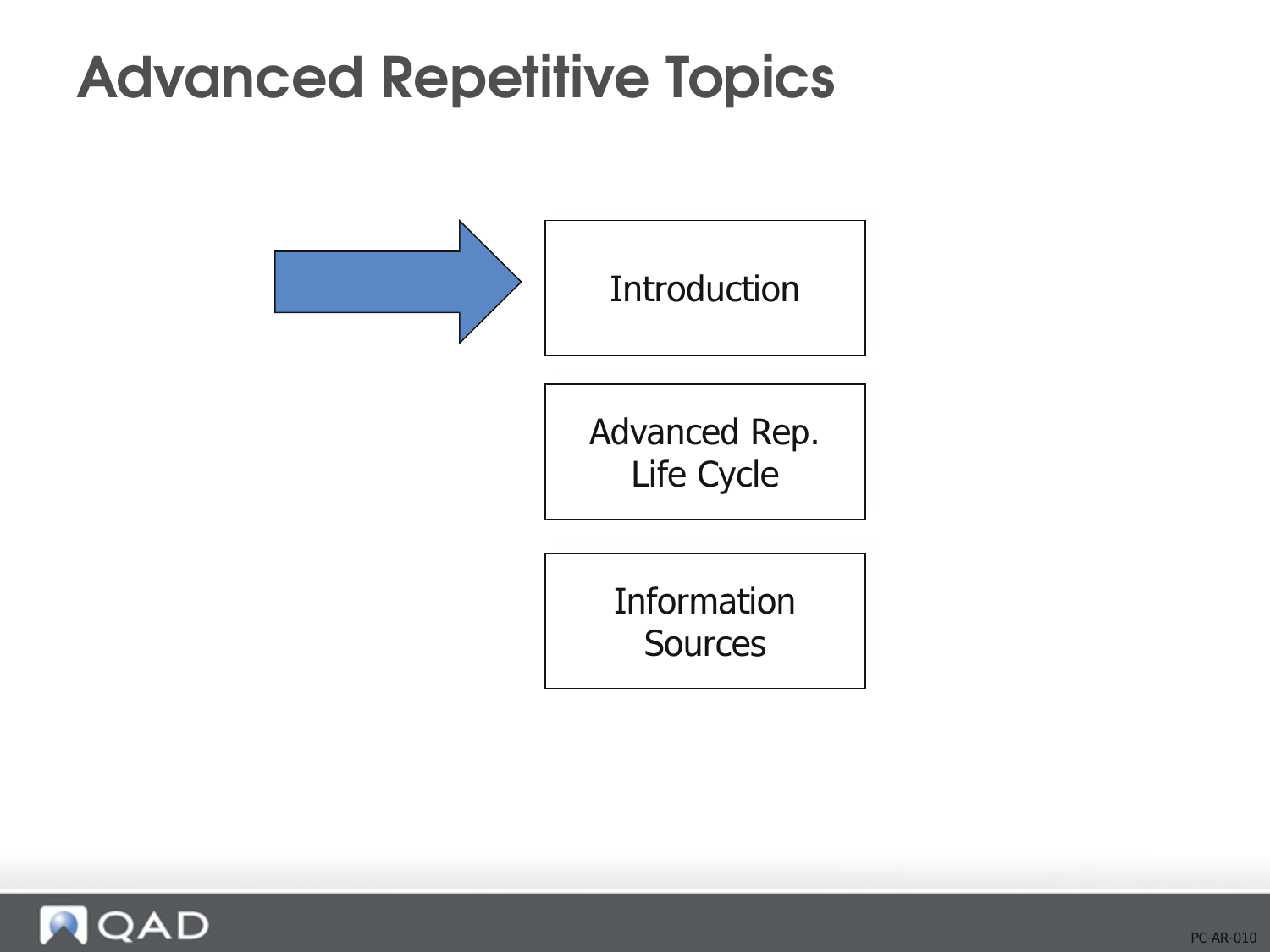

# Advanced Repetitive Topics
Introduction

Advanced Rep. Life Cycle
Information Sources
PC-AR-010